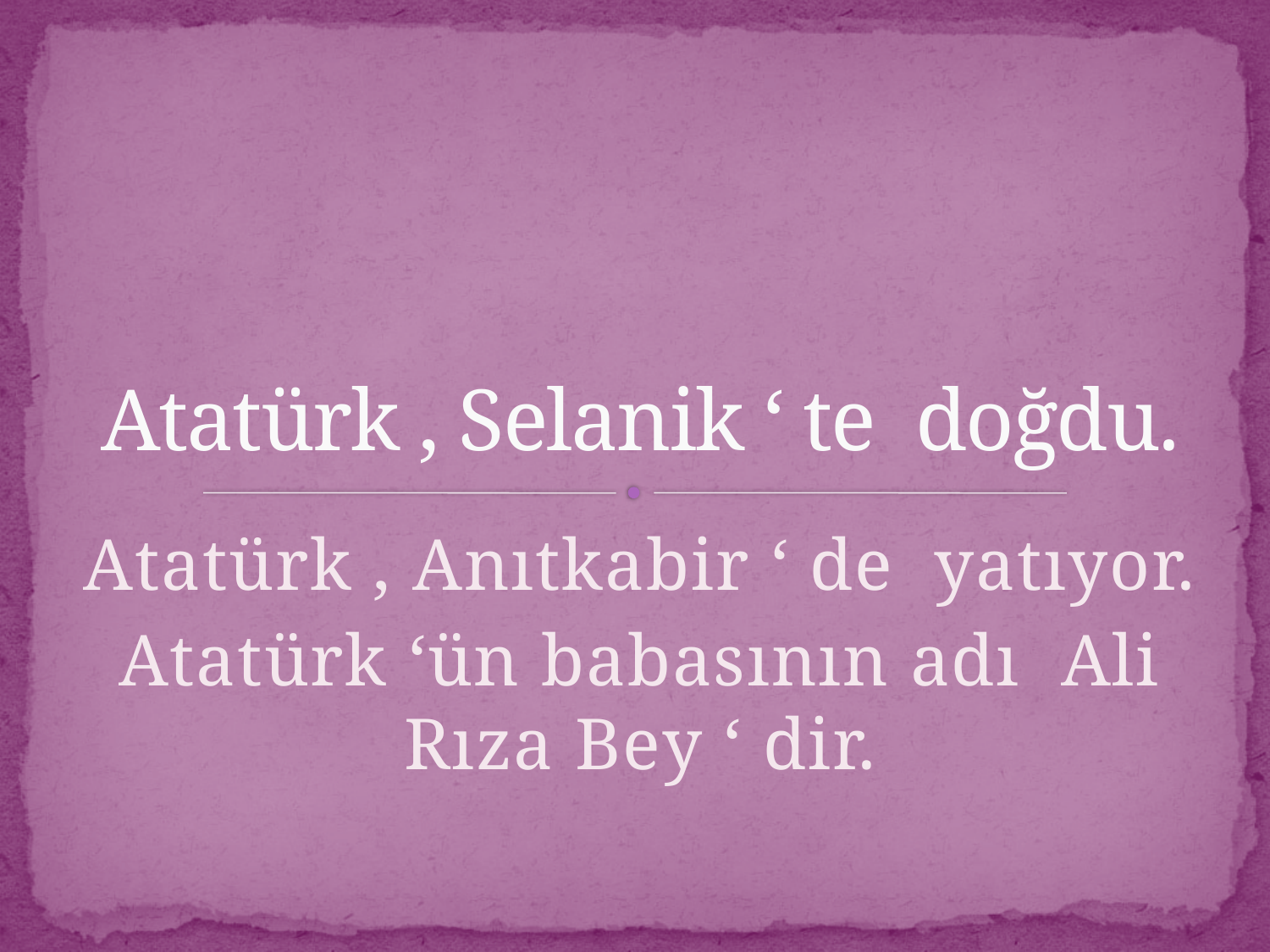

# Atatürk , Selanik ‘ te  doğdu.
Atatürk , Anıtkabir ‘ de  yatıyor.
Atatürk ‘ün babasının adı  Ali Rıza Bey ‘ dir.